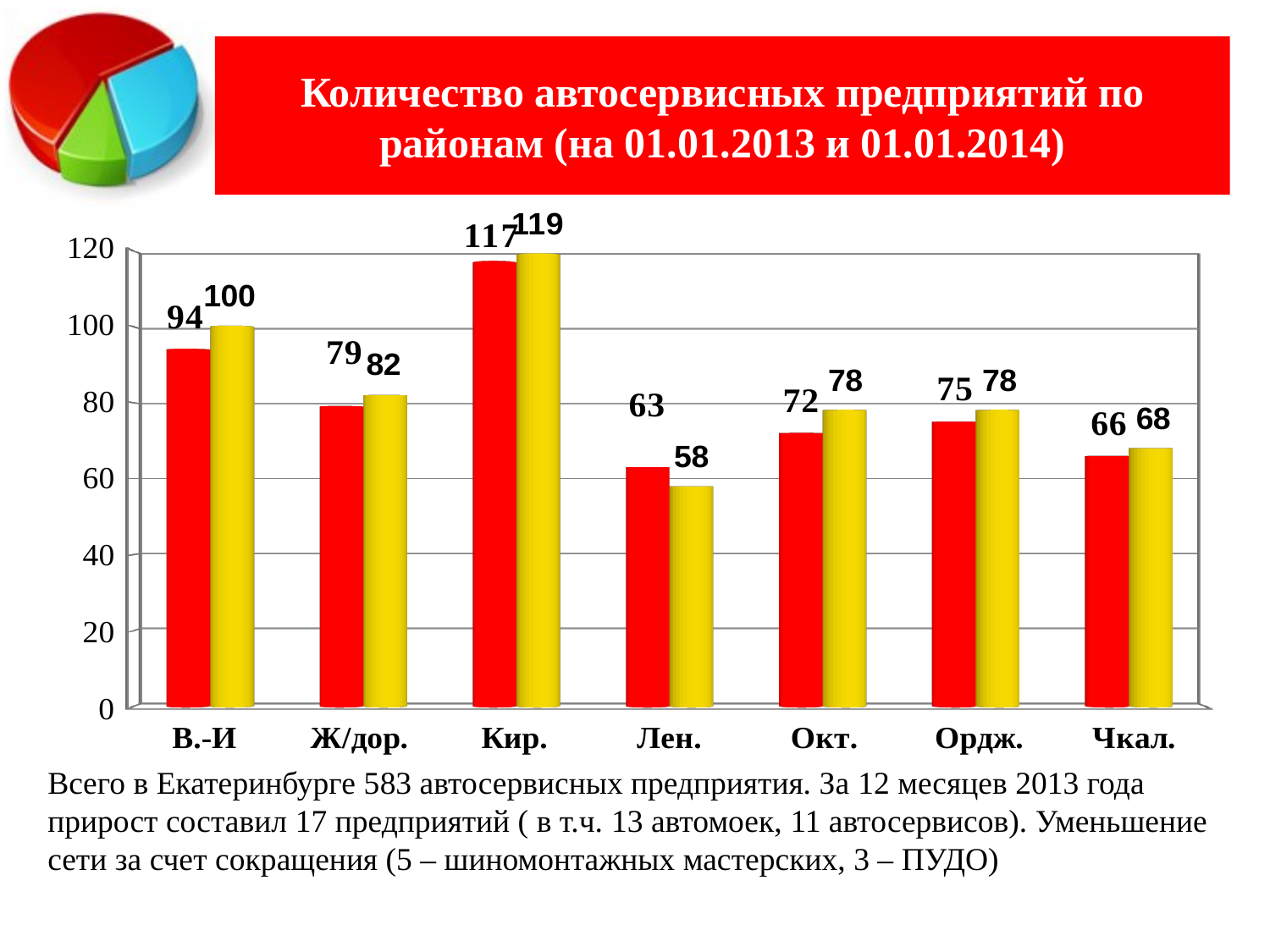

# Количество автосервисных предприятий по районам (на 01.01.2013 и 01.01.2014)

[unsupported chart]

Всего в Екатеринбурге 583 автосервисных предприятия. За 12 месяцев 2013 года прирост составил 17 предприятий ( в т.ч. 13 автомоек, 11 автосервисов). Уменьшение сети за счет сокращения (5 – шиномонтажных мастерских, 3 – ПУДО)